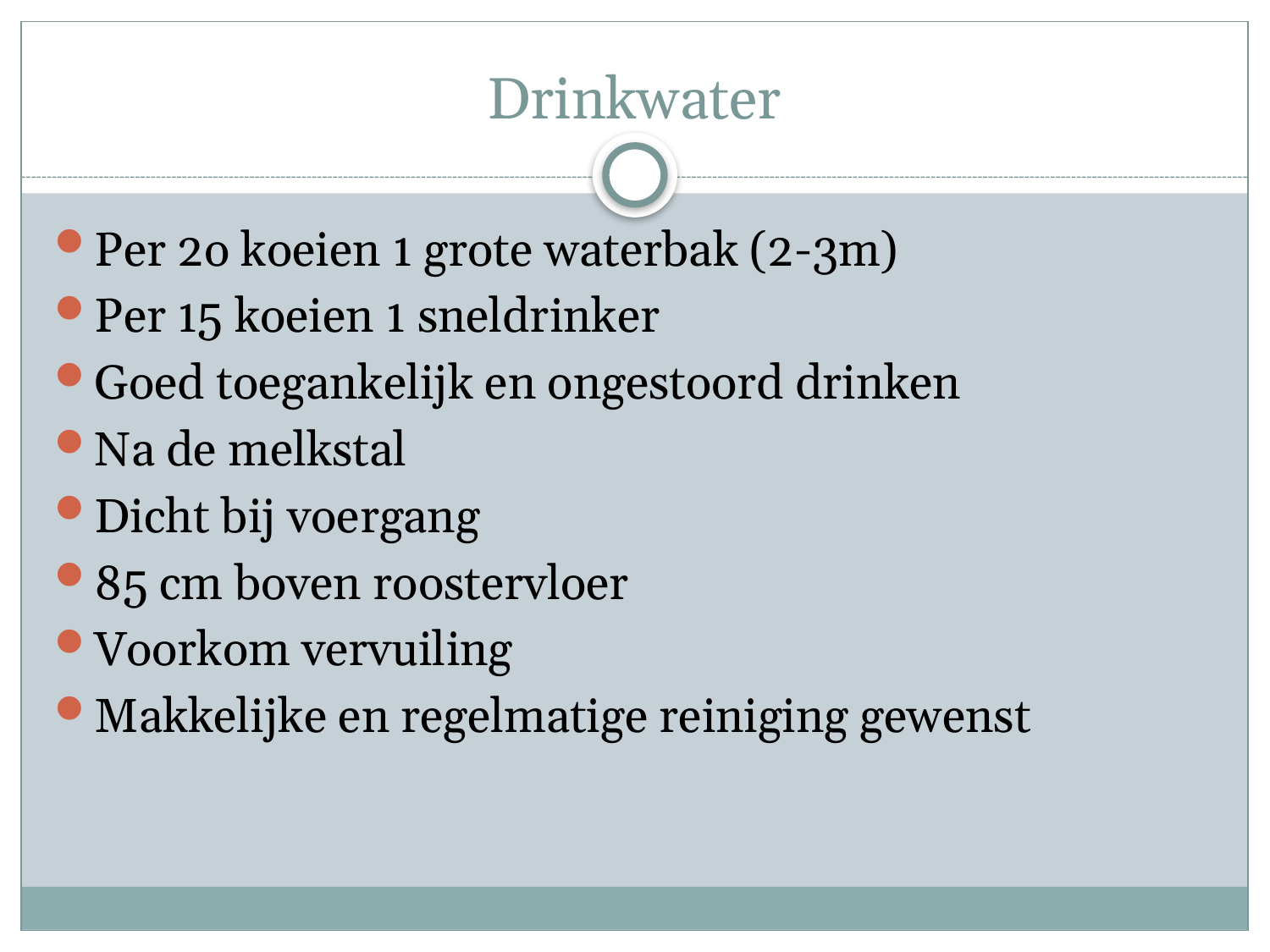

# Drinkwater
Per 2o koeien 1 grote waterbak (2-3m)
Per 15 koeien 1 sneldrinker
Goed toegankelijk en ongestoord drinken
Na de melkstal
Dicht bij voergang
85 cm boven roostervloer
Voorkom vervuiling
Makkelijke en regelmatige reiniging gewenst